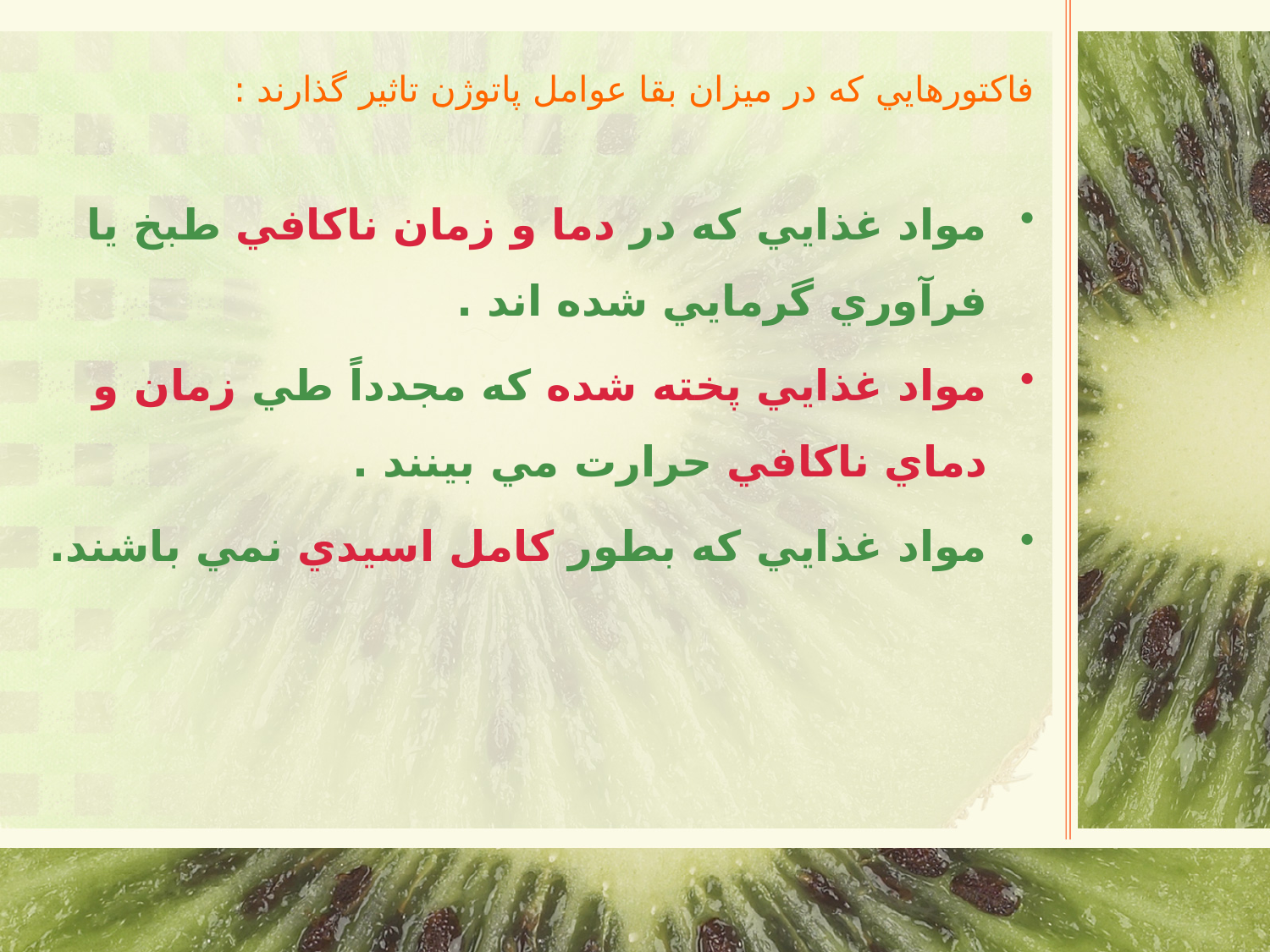

# فاكتورهايي كه در ميزان بقا عوامل پاتوژن تاثير گذارند :
مواد غذايي كه در دما و زمان ناكافي طبخ يا فرآوري گرمايي شده اند .
مواد غذايي پخته شده كه مجدداً طي زمان و دماي ناكافي حرارت مي بينند .
مواد غذايي كه بطور كامل اسيدي نمي باشند.